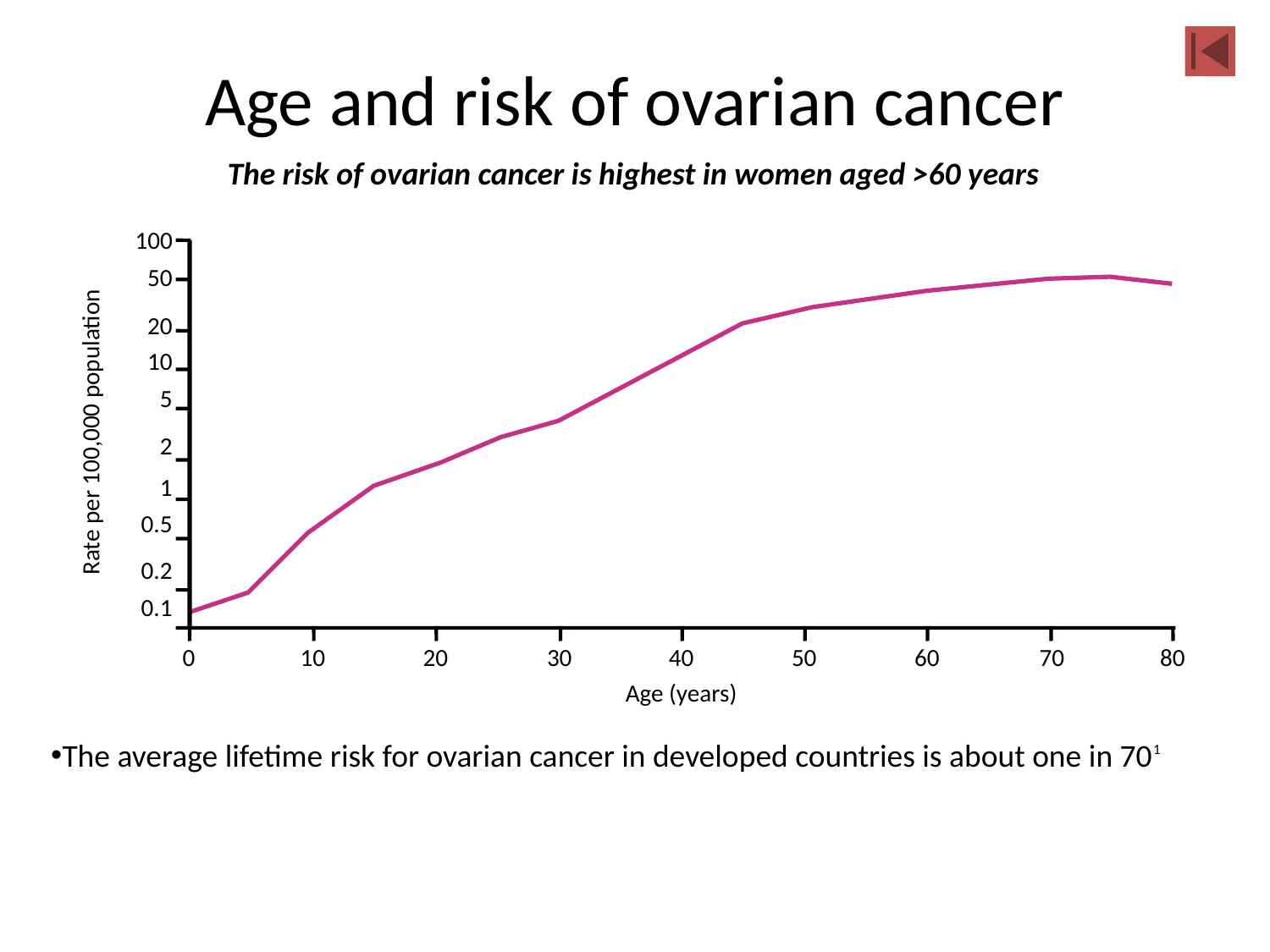

Age and risk of ovarian cancer
The risk of ovarian cancer is highest in women aged >60 years
100
50
20
10
5
2
1
0.5
0.2
0.1

Rate per 100,000 population

0	10	20	30	40	50	60	70	80
Age (years)
The average lifetime risk for ovarian cancer in developed countries is about one in 701
Incidence curve from CI5 (Cancer Incidence in Five Continents) Volume IX based on
European Cancer Registries with data available for 1998–2002
1. Garcia, et al. Global cancer facts and figures 2007. Atlanta: American Cancer Society 2007